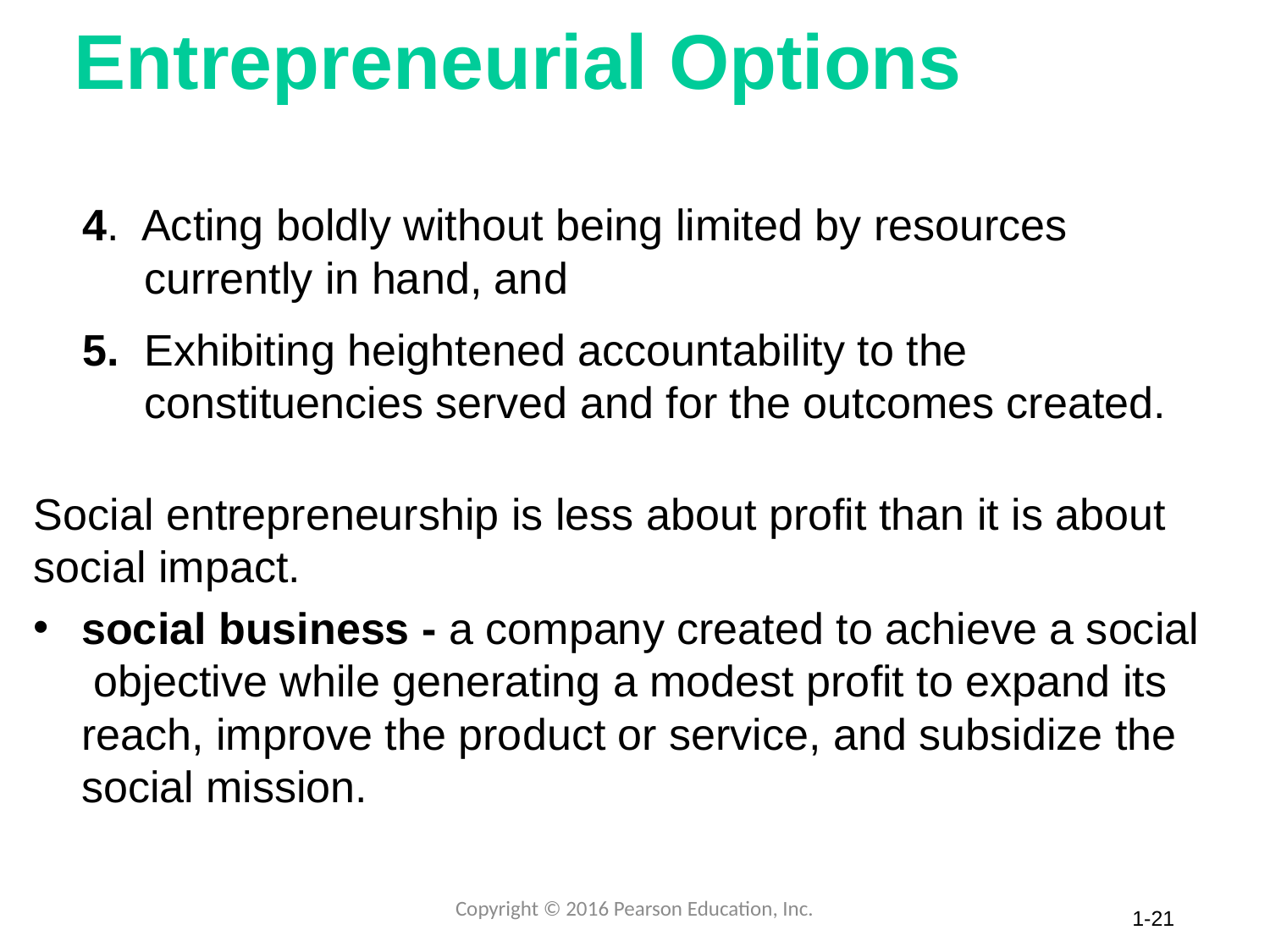

# Entrepreneurial Options
    4.  Acting boldly without being limited by resources
         currently in hand, and
    5.  Exhibiting heightened accountability to the
         constituencies served and for the outcomes created.

Social entrepreneurship is less about profit than it is about social impact.
social business - a company created to achieve a social    objective while generating a modest profit to expand its reach, improve the product or service, and subsidize the social mission.
Copyright © 2016 Pearson Education, Inc.